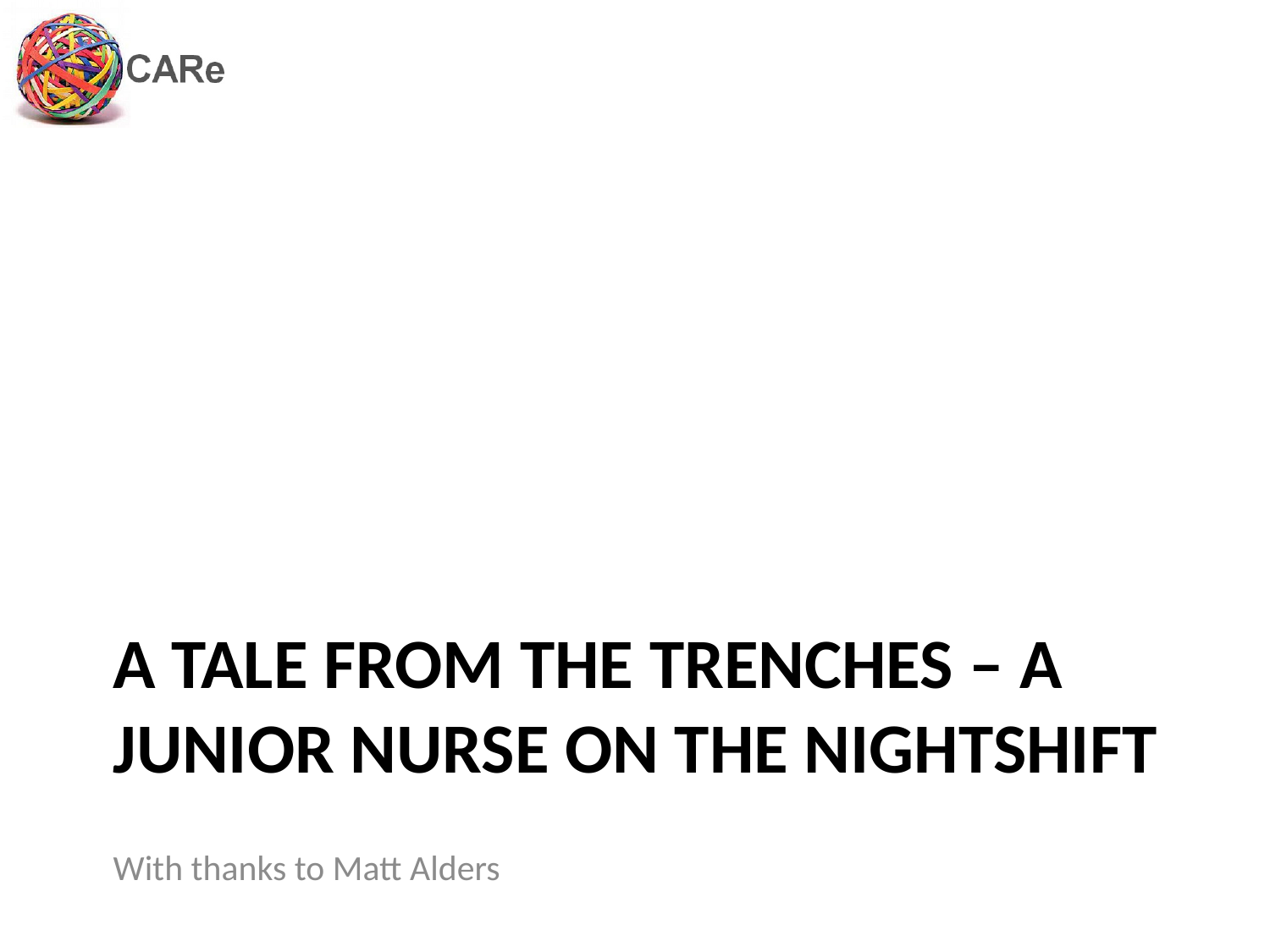

# A Tale from the trenches – a junior nurse on the nightshift
With thanks to Matt Alders